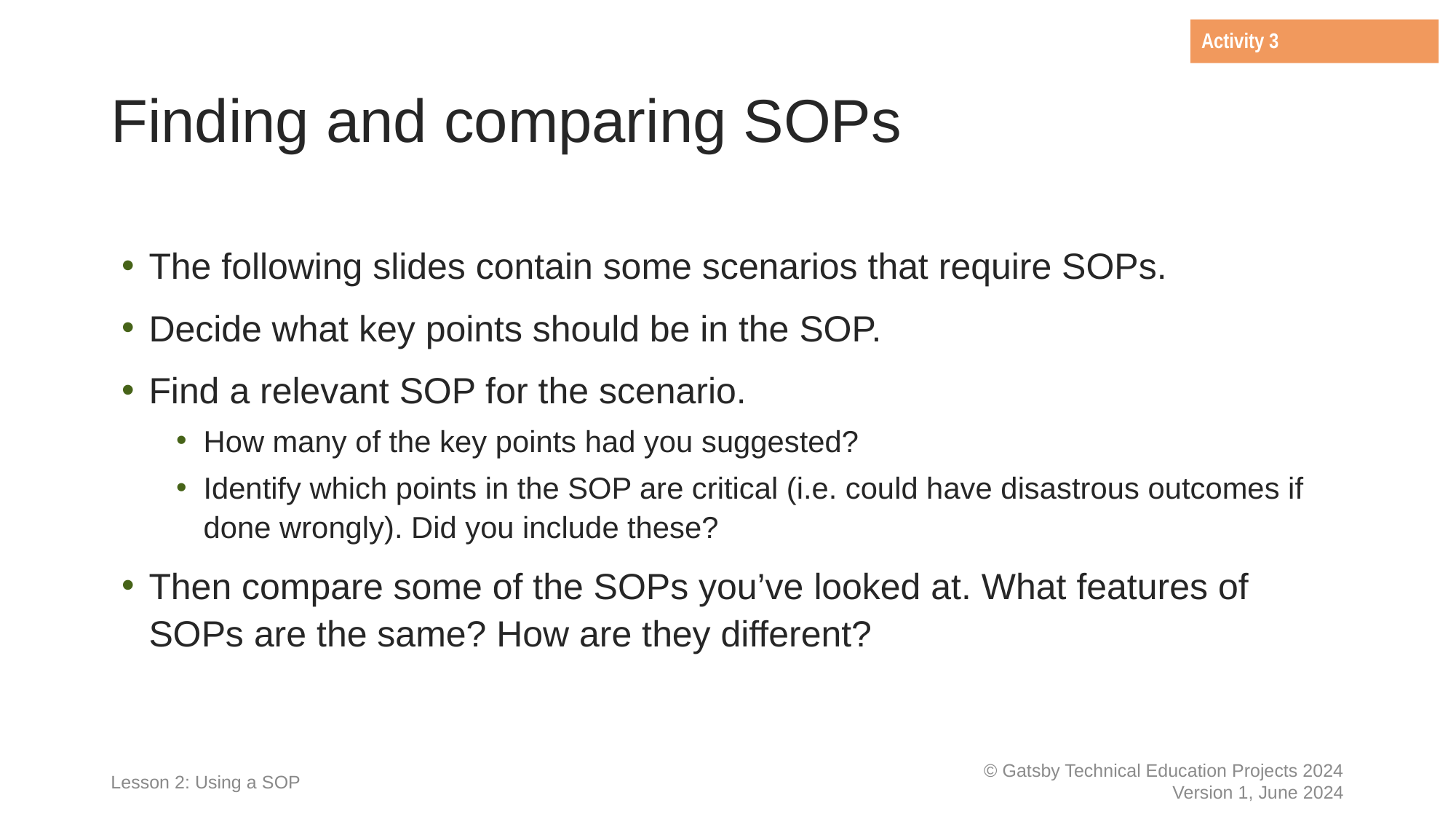

Activity 3
# Finding and comparing SOPs
The following slides contain some scenarios that require SOPs.
Decide what key points should be in the SOP.
Find a relevant SOP for the scenario.
How many of the key points had you suggested?
Identify which points in the SOP are critical (i.e. could have disastrous outcomes if done wrongly). Did you include these?
Then compare some of the SOPs you’ve looked at. What features of SOPs are the same? How are they different?
Lesson 2: Using a SOP